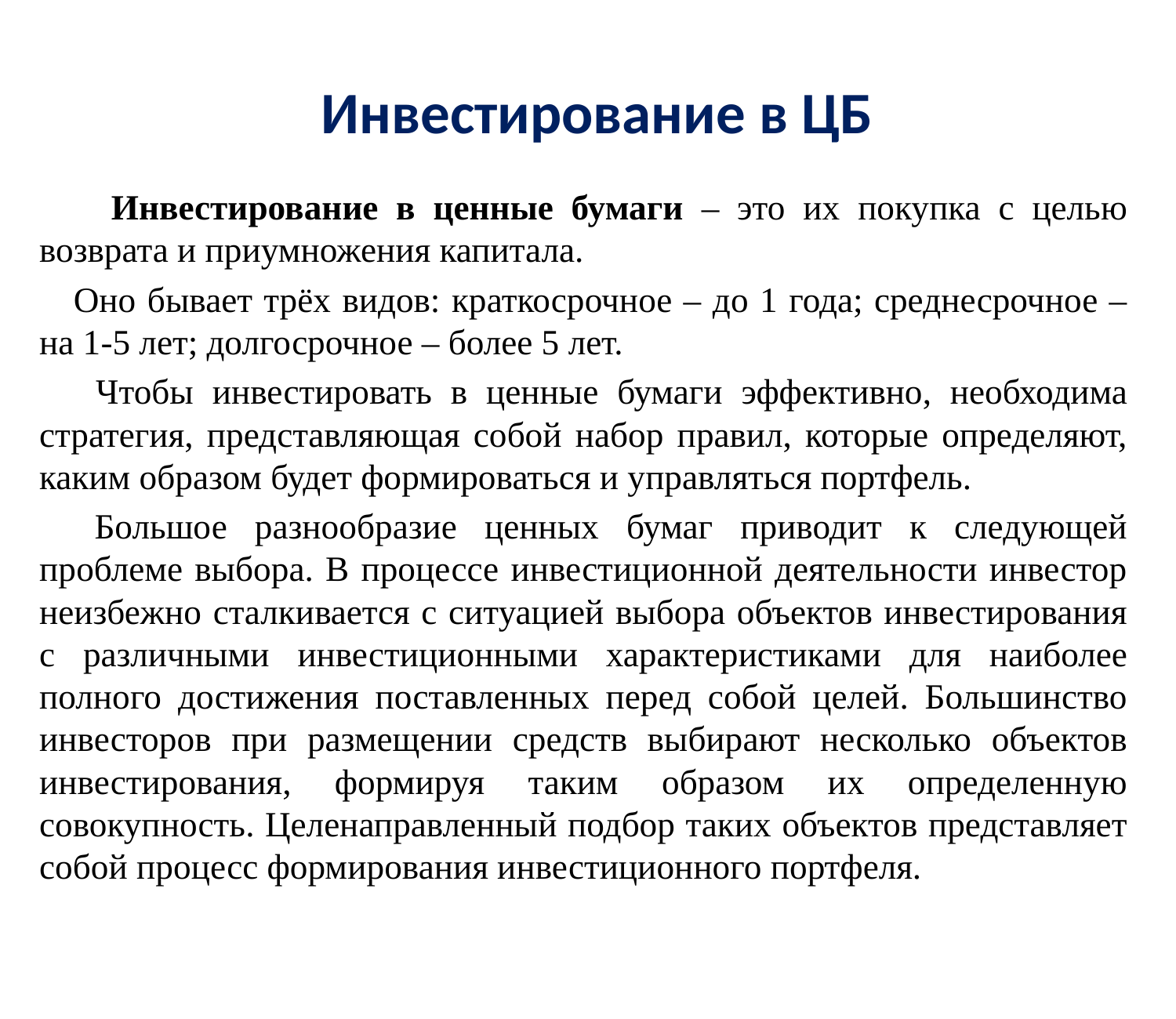

# Инвестирование в ЦБ
    Инвестирование в ценные бумаги – это их покупка с целью возврата и приумножения капитала.
   Оно бывает трёх видов: краткосрочное – до 1 года; среднесрочное – на 1-5 лет; долгосрочное – более 5 лет.
   Чтобы инвестировать в ценные бумаги эффективно, необходима стратегия, представляющая собой набор правил, которые определяют, каким образом будет формироваться и управляться портфель.
  Большое разнообразие ценных бумаг приводит к следующей проблеме выбора. В процессе инвестиционной деятельности инвестор неизбежно сталкивается с ситуацией выбора объектов инвестирования с различными инвестиционными характеристиками для наиболее полного достижения поставленных перед собой целей. Большинство инвесторов при размещении средств выбирают несколько объектов инвестирования, формируя таким образом их определенную совокупность. Целенаправленный подбор таких объектов представляет собой процесс формирования инвестиционного портфеля.